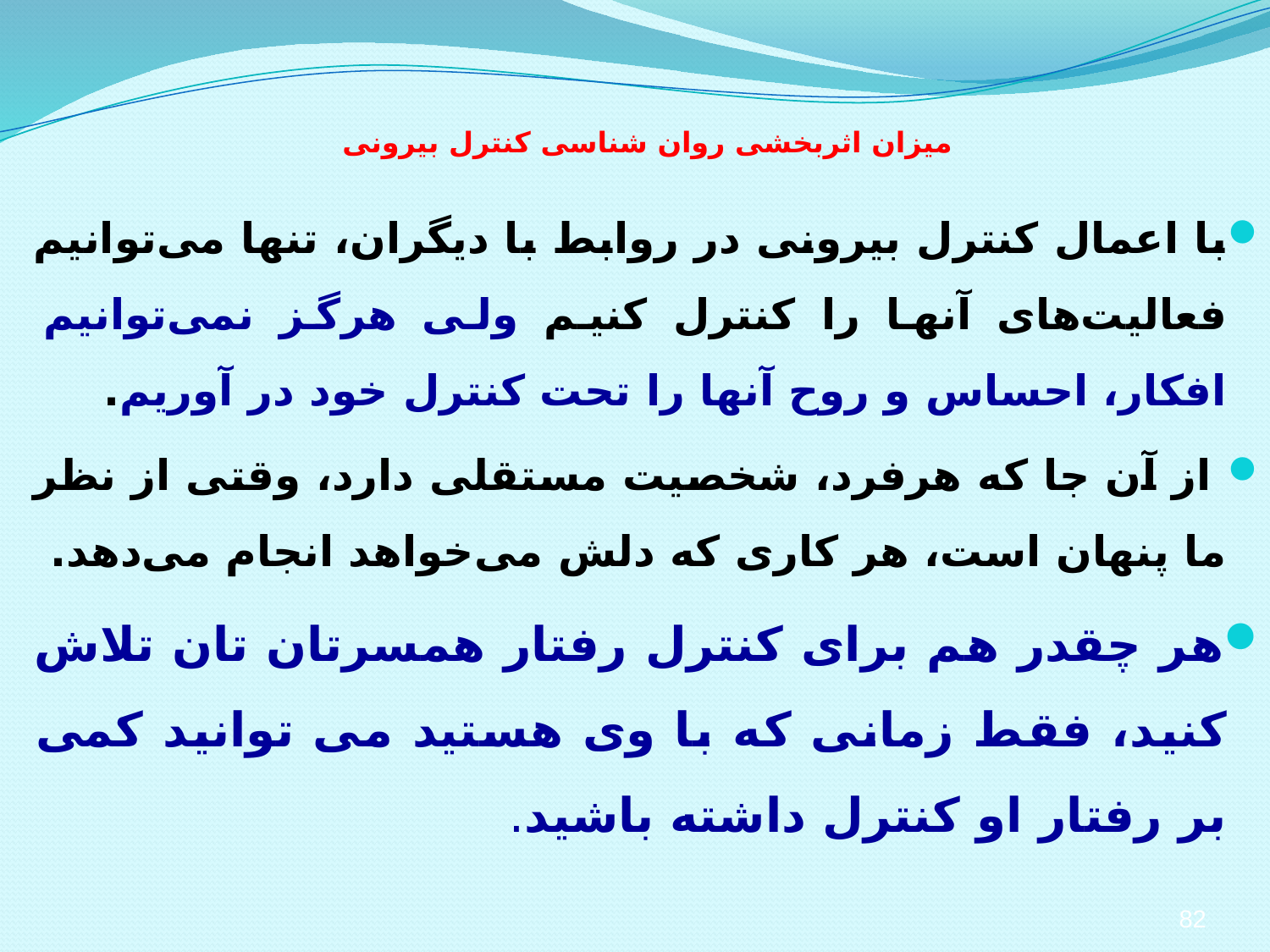

# میزان اثربخشی روان شناسی کنترل بیرونی
با اعمال کنترل بیرونی در روابط با دیگران، تنها می‌توانیم فعالیت‌های آنها را کنترل کنیم ولی هرگز نمی‌توانیم افکار، احساس و روح آنها را تحت کنترل خود در آوریم.
 از آن جا که هرفرد، شخصیت مستقلی دارد، وقتی از نظر ما پنهان است، هر کاری که دلش می‌خواهد انجام می‌دهد.
هر چقدر هم برای کنترل رفتار همسرتان تان تلاش کنید، فقط زمانی که با وی هستید می توانید کمی بر رفتار او کنترل داشته باشید.

82